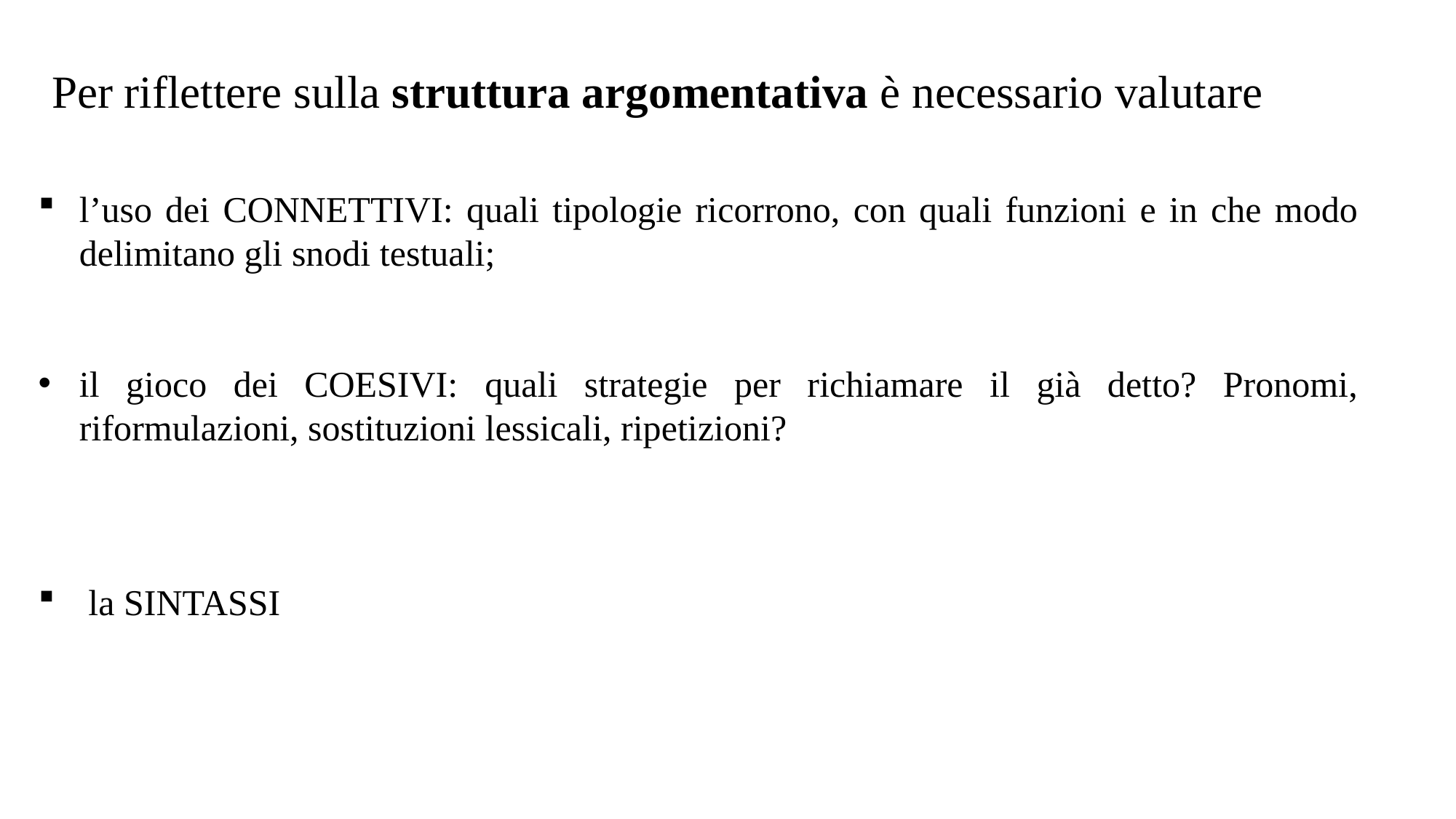

# Per riflettere sulla struttura argomentativa è necessario valutare
l’uso dei CONNETTIVI: quali tipologie ricorrono, con quali funzioni e in che modo delimitano gli snodi testuali;

il gioco dei COESIVI: quali strategie per richiamare il già detto? Pronomi, riformulazioni, sostituzioni lessicali, ripetizioni?

 la SINTASSI